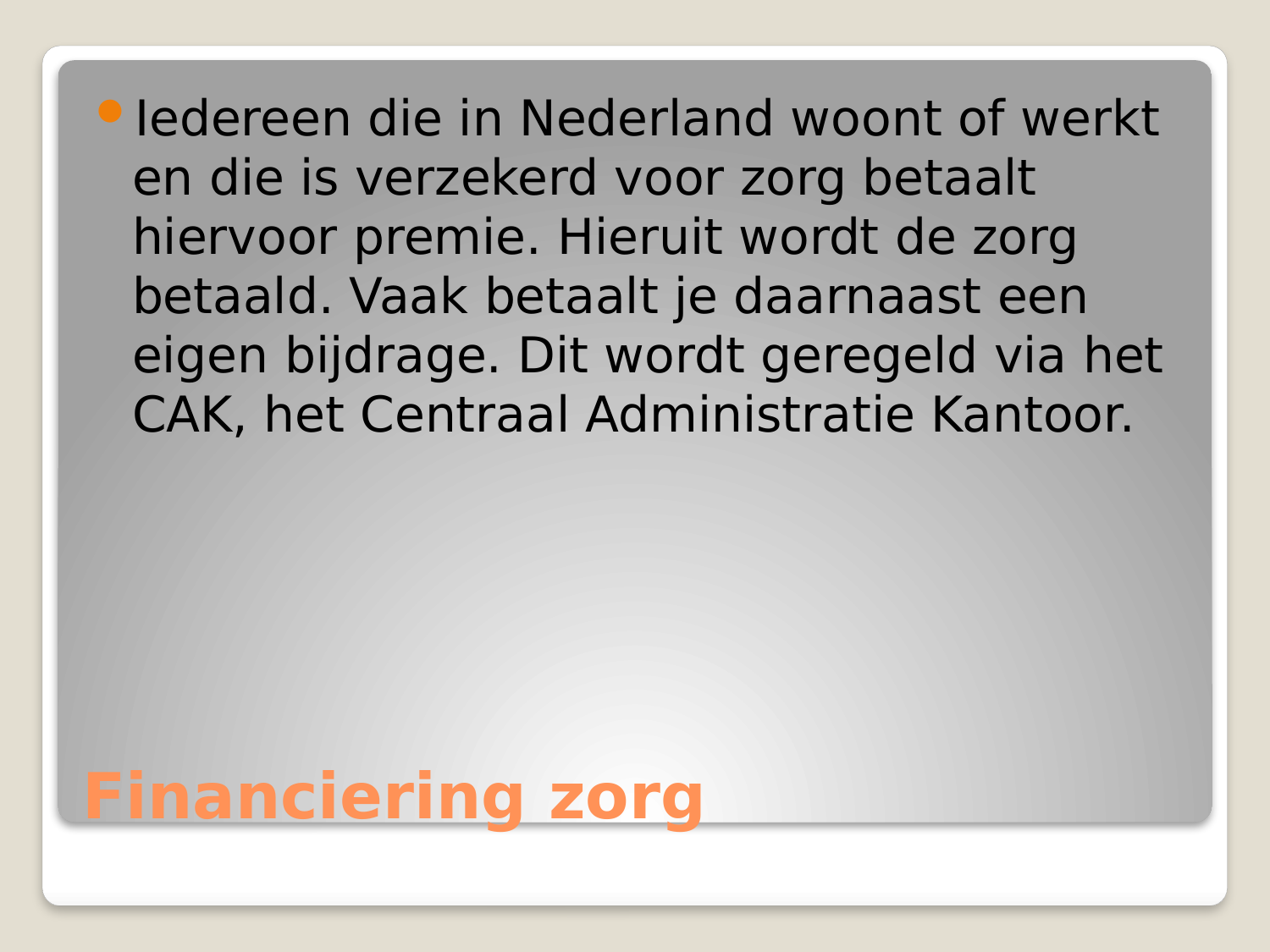

Iedereen die in Nederland woont of werkt en die is verzekerd voor zorg betaalt hiervoor premie. Hieruit wordt de zorg betaald. Vaak betaalt je daarnaast een eigen bijdrage. Dit wordt geregeld via het CAK, het Centraal Administratie Kantoor.
# Financiering zorg